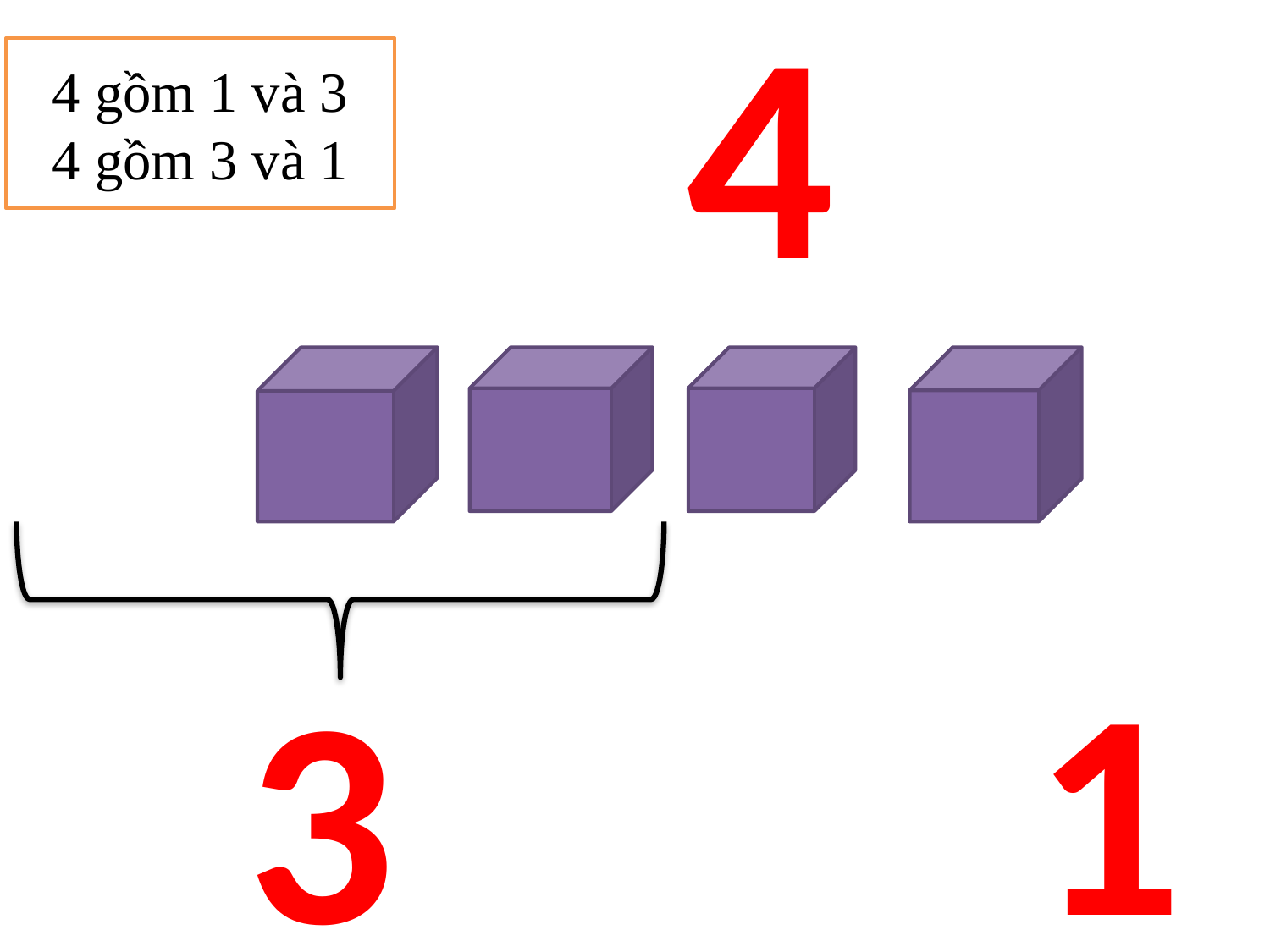

4
#
4 gồm 1 và 3
4 gồm 3 và 1

1
3